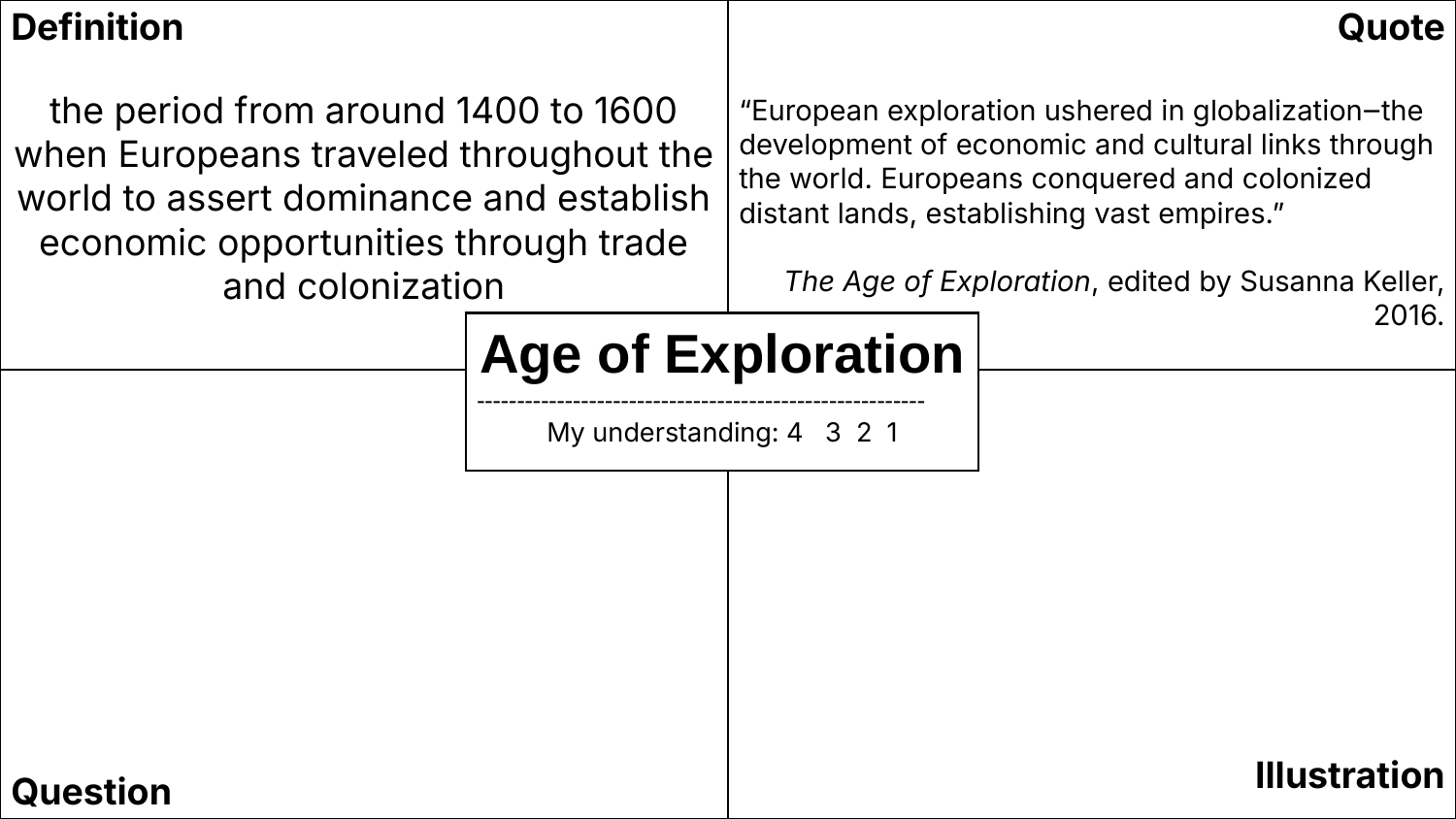

| Definition the period from around 1400 to 1600 when Europeans traveled throughout the world to assert dominance and establish economic opportunities through trade and colonization | Quote “European exploration ushered in globalization‒the development of economic and cultural links through the world. Europeans conquered and colonized distant lands, establishing vast empires.” The Age of Exploration, edited by Susanna Keller, 2016. |
| --- | --- |
| Question | Illustration |
Age of Exploration
--------------------------------------------------------
My understanding: 4   3  2  1